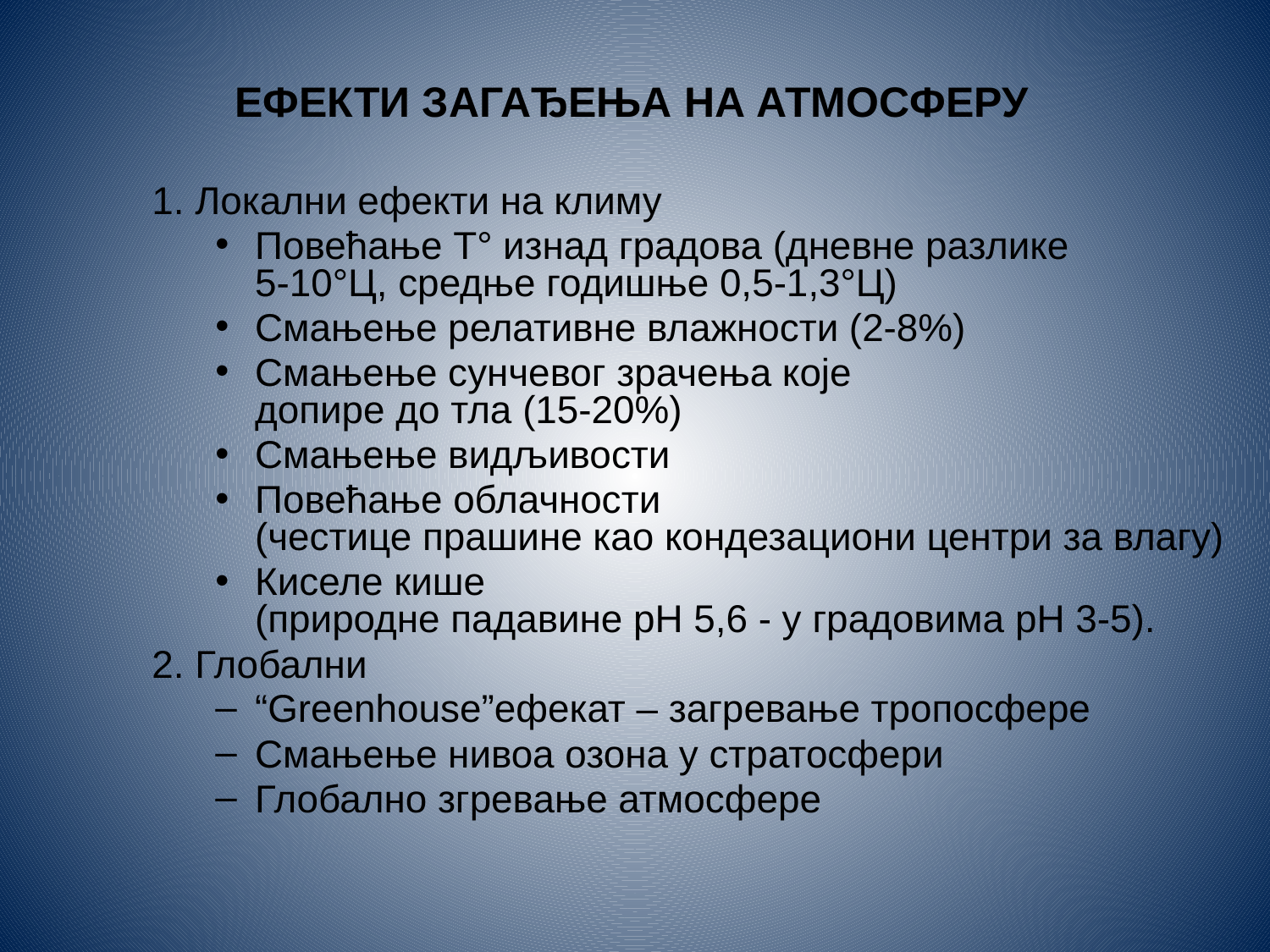

Ефекти загађења на атмосферу
1. Локални ефекти на климу
Повећање Т° изнад градова (дневне разлике
5-10°Ц, средње годишње 0,5-1,3°Ц)
Смањење релативне влажности (2-8%)
Смањење сунчевог зрачења које
допире до тла (15-20%)
Смањење видљивости
Повећање облачности
(честице прашине као кондезациони центри за влагу)
Киселе кише
(природне падавине pH 5,6 - у градовима pH 3-5).
2. Глобални
“Greenhouse”ефекат – загревање тропосфере
Смањење нивоа озона у стратосфери
Глобално згревање атмосфере